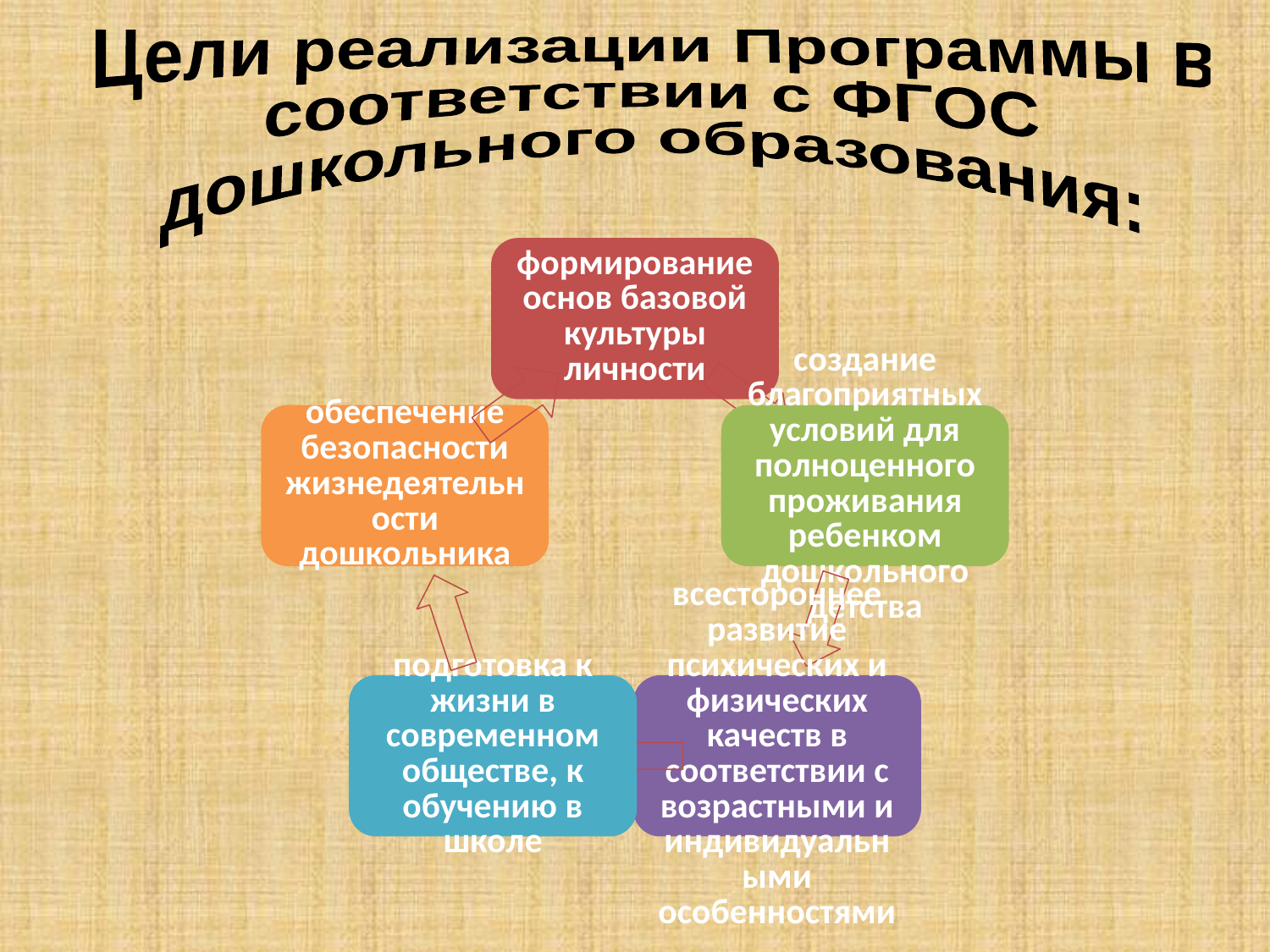

Цели реализации Программы в
соответствии с ФГОС
дошкольного образования: